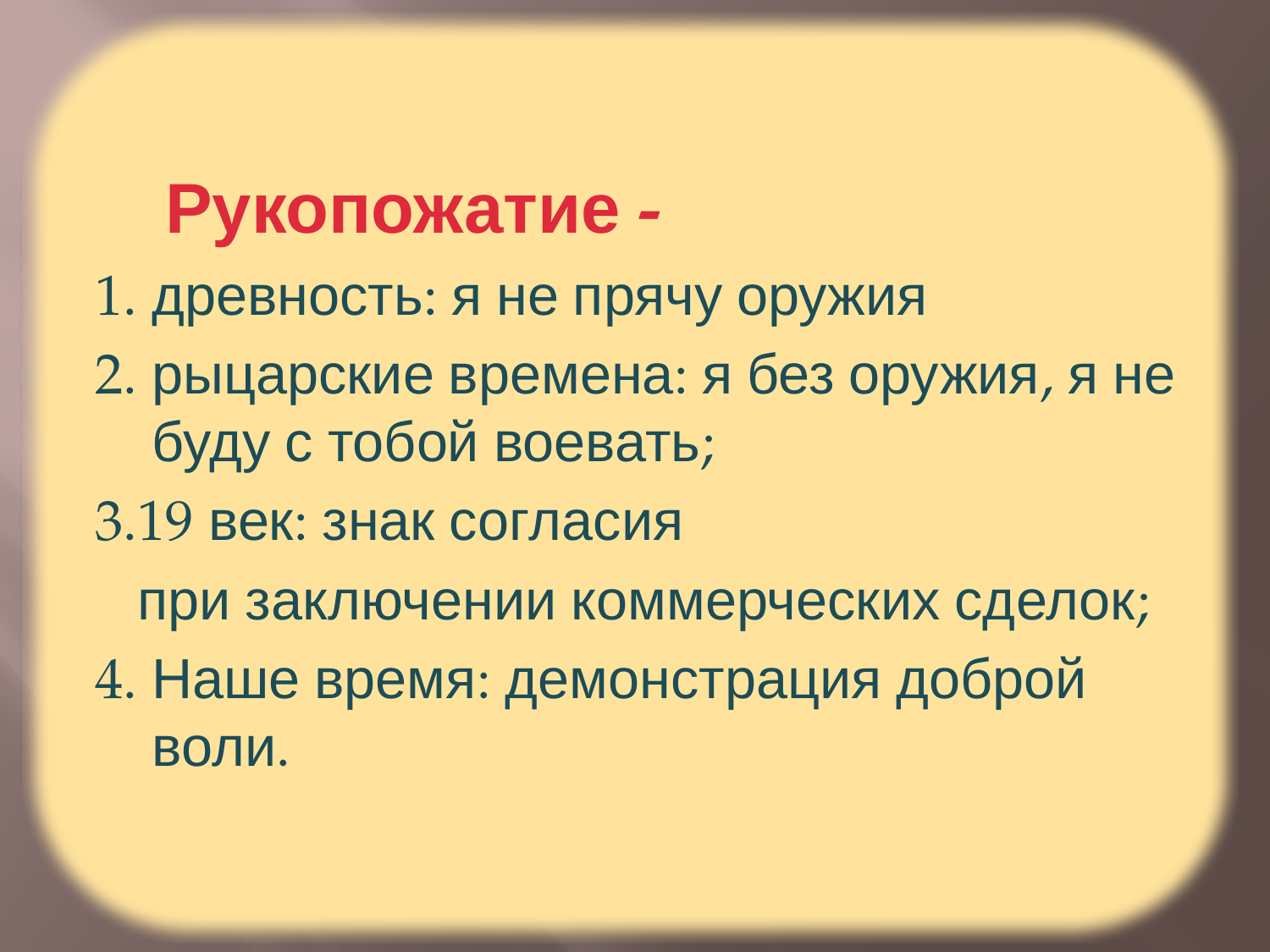

Рукопожатие -
1. древность: я не прячу оружия
2. рыцарские времена: я без оружия, я не буду с тобой воевать;
3.19 век: знак согласия
   при заключении коммерческих сделок;
4. Наше время: демонстрация доброй воли.